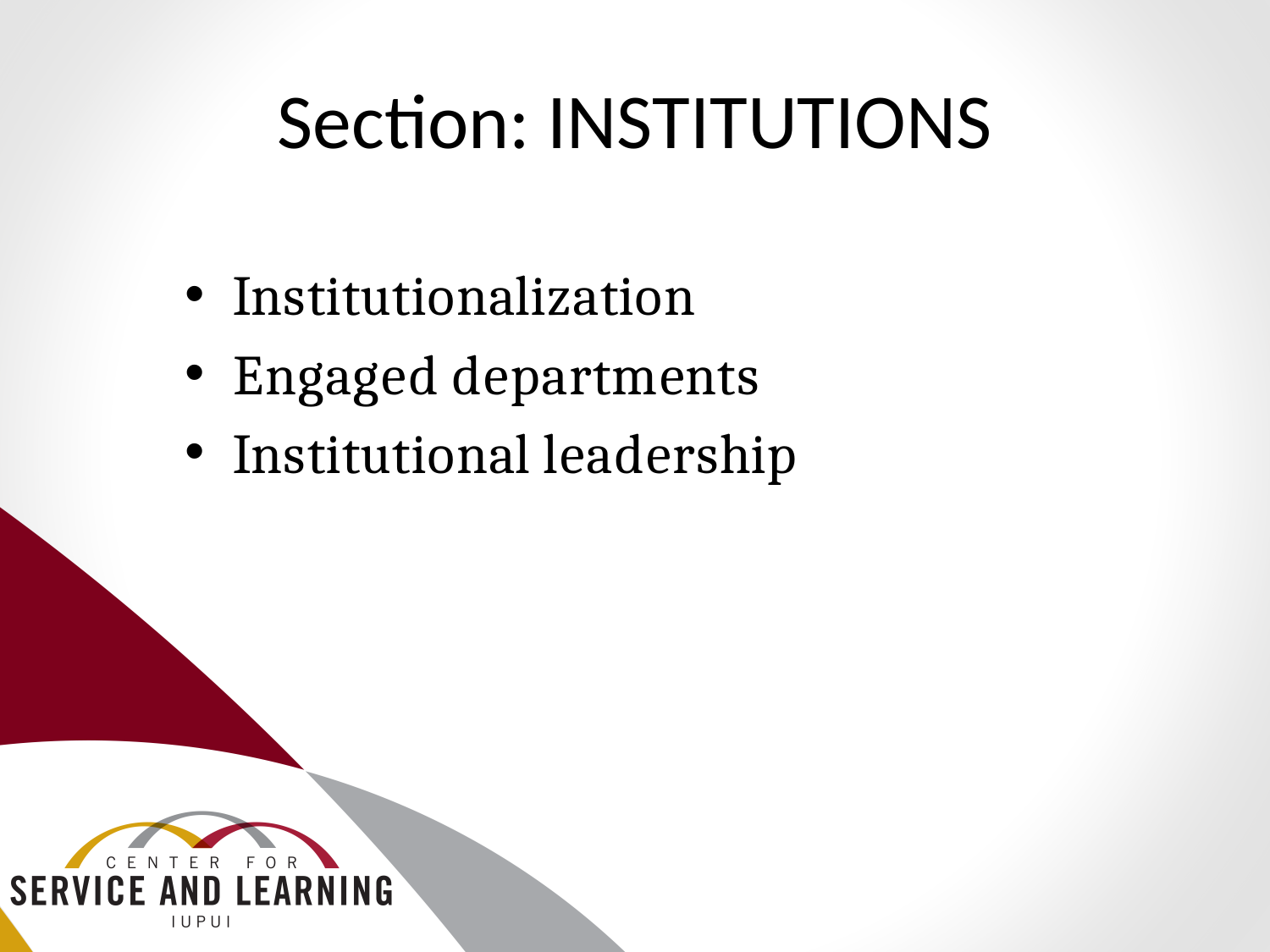

# Section: INSTITUTIONS
Institutionalization
Engaged departments
Institutional leadership